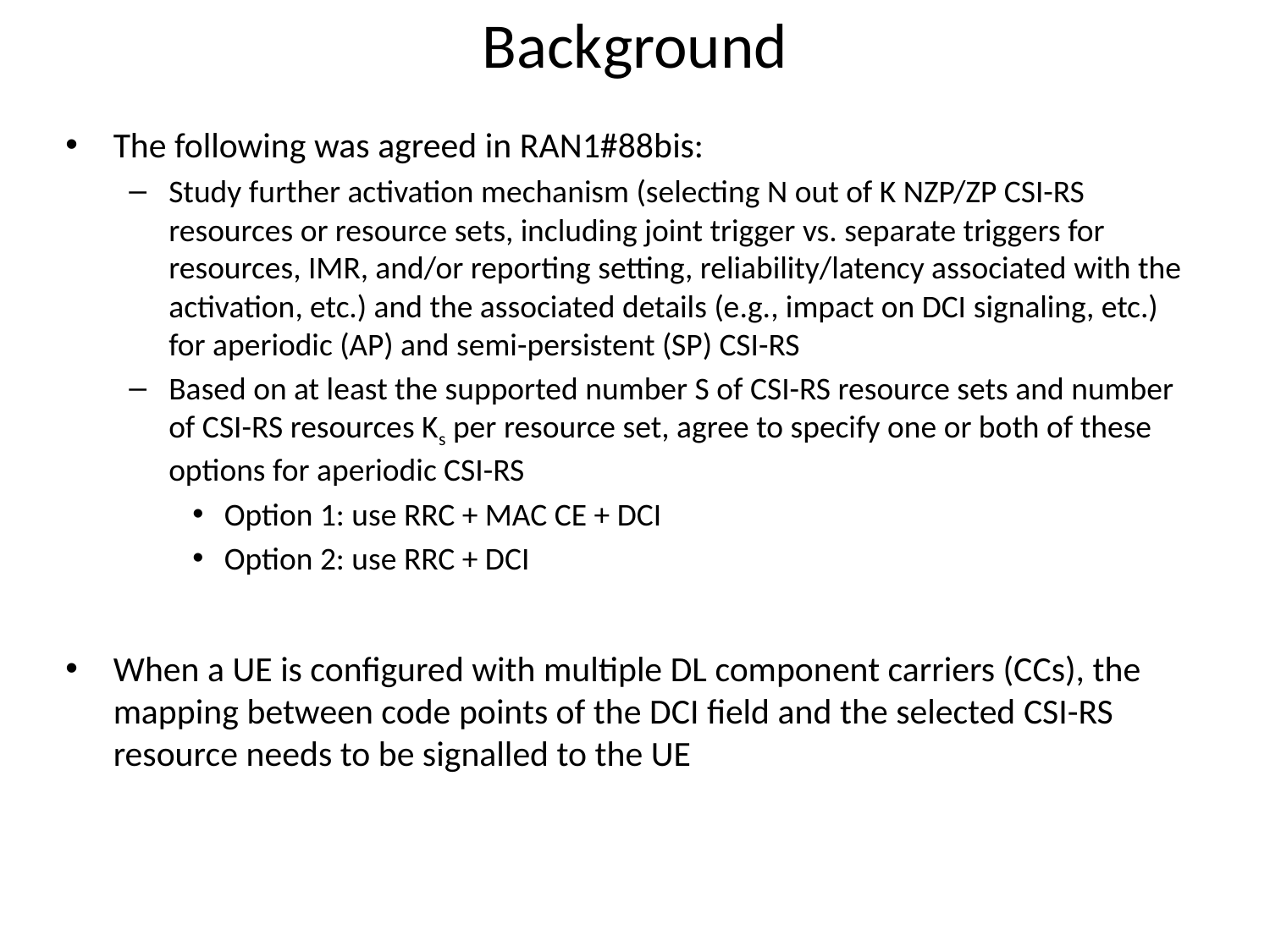

# Background
The following was agreed in RAN1#88bis:
Study further activation mechanism (selecting N out of K NZP/ZP CSI-RS resources or resource sets, including joint trigger vs. separate triggers for resources, IMR, and/or reporting setting, reliability/latency associated with the activation, etc.) and the associated details (e.g., impact on DCI signaling, etc.) for aperiodic (AP) and semi-persistent (SP) CSI-RS
Based on at least the supported number S of CSI-RS resource sets and number of CSI-RS resources Ks per resource set, agree to specify one or both of these options for aperiodic CSI-RS
Option 1: use RRC + MAC CE + DCI
Option 2: use RRC + DCI

When a UE is configured with multiple DL component carriers (CCs), the mapping between code points of the DCI field and the selected CSI-RS resource needs to be signalled to the UE